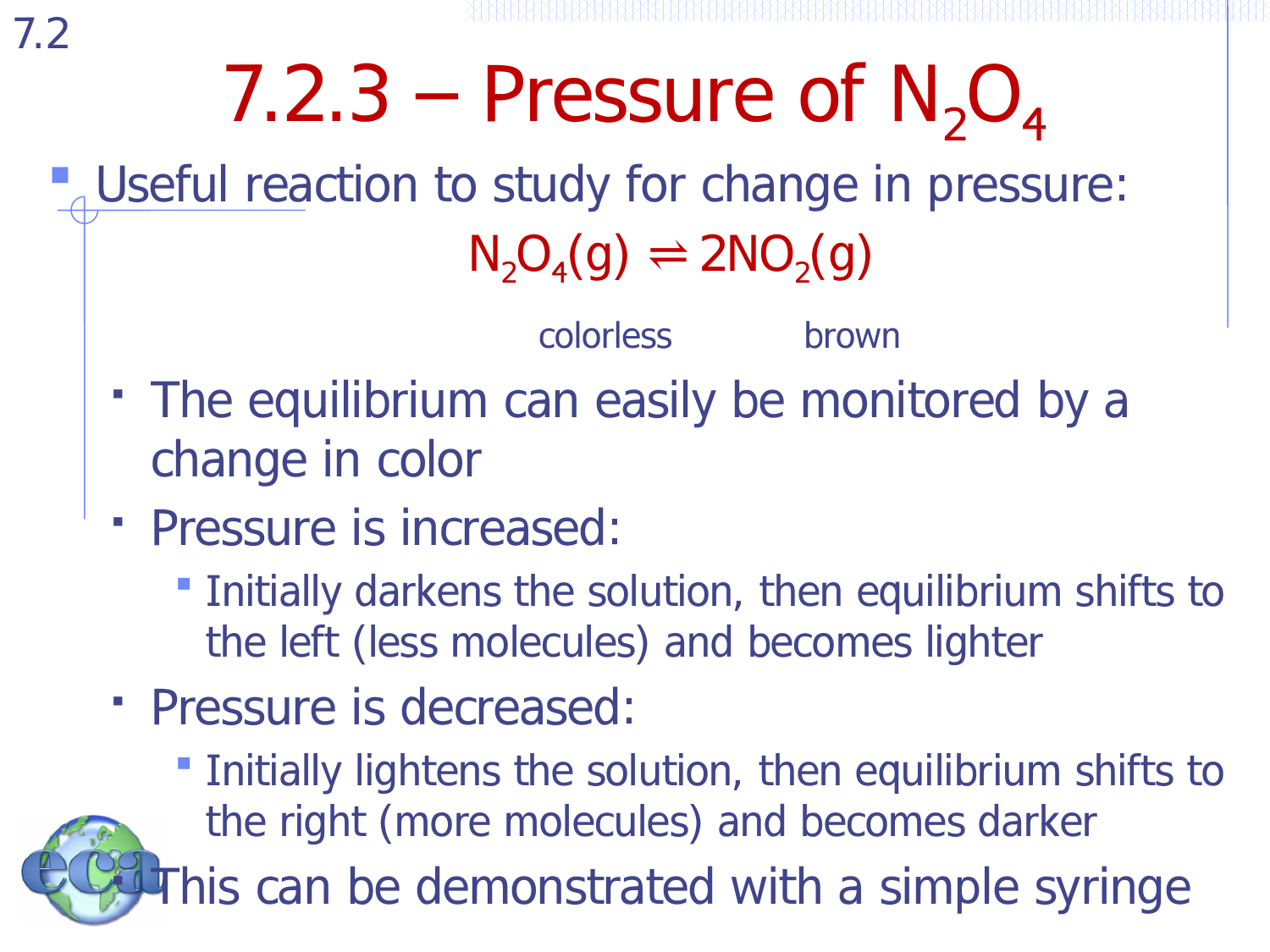

# 7.2.3 – Pressure of N2O4
Useful reaction to study for change in pressure:
N2O4(g) ⇌ 2NO2(g)
			   colorless            brown
The equilibrium can easily be monitored by a change in color
Pressure is increased:
Initially darkens the solution, then equilibrium shifts to the left (less molecules) and becomes lighter
Pressure is decreased:
Initially lightens the solution, then equilibrium shifts to the right (more molecules) and becomes darker
This can be demonstrated with a simple syringe